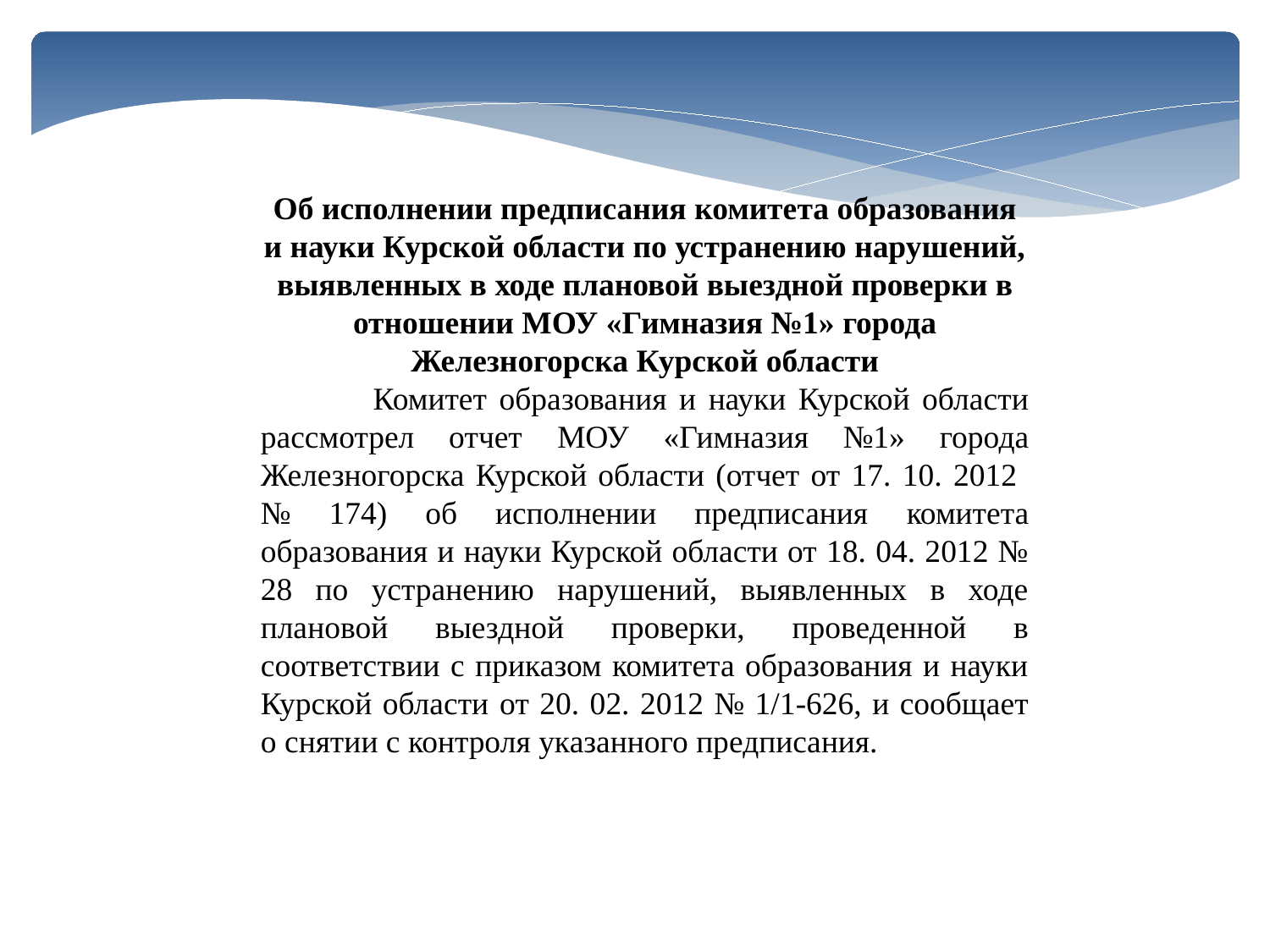

Об исполнении предписания комитета образования и науки Курской области по устранению нарушений, выявленных в ходе плановой выездной проверки в отношении МОУ «Гимназия №1» города Железногорска Курской области
         Комитет образования и науки Курской области рассмотрел отчет МОУ «Гимназия №1» города Железногорска Курской области (отчет от 17. 10. 2012  № 174) об исполнении предписания комитета образования и науки Курской области от 18. 04. 2012 № 28 по устранению нарушений, выявленных в ходе плановой выездной проверки, проведенной в соответствии с приказом комитета образования и науки Курской области от 20. 02. 2012 № 1/1-626, и сообщает о снятии с контроля указанного предписания.